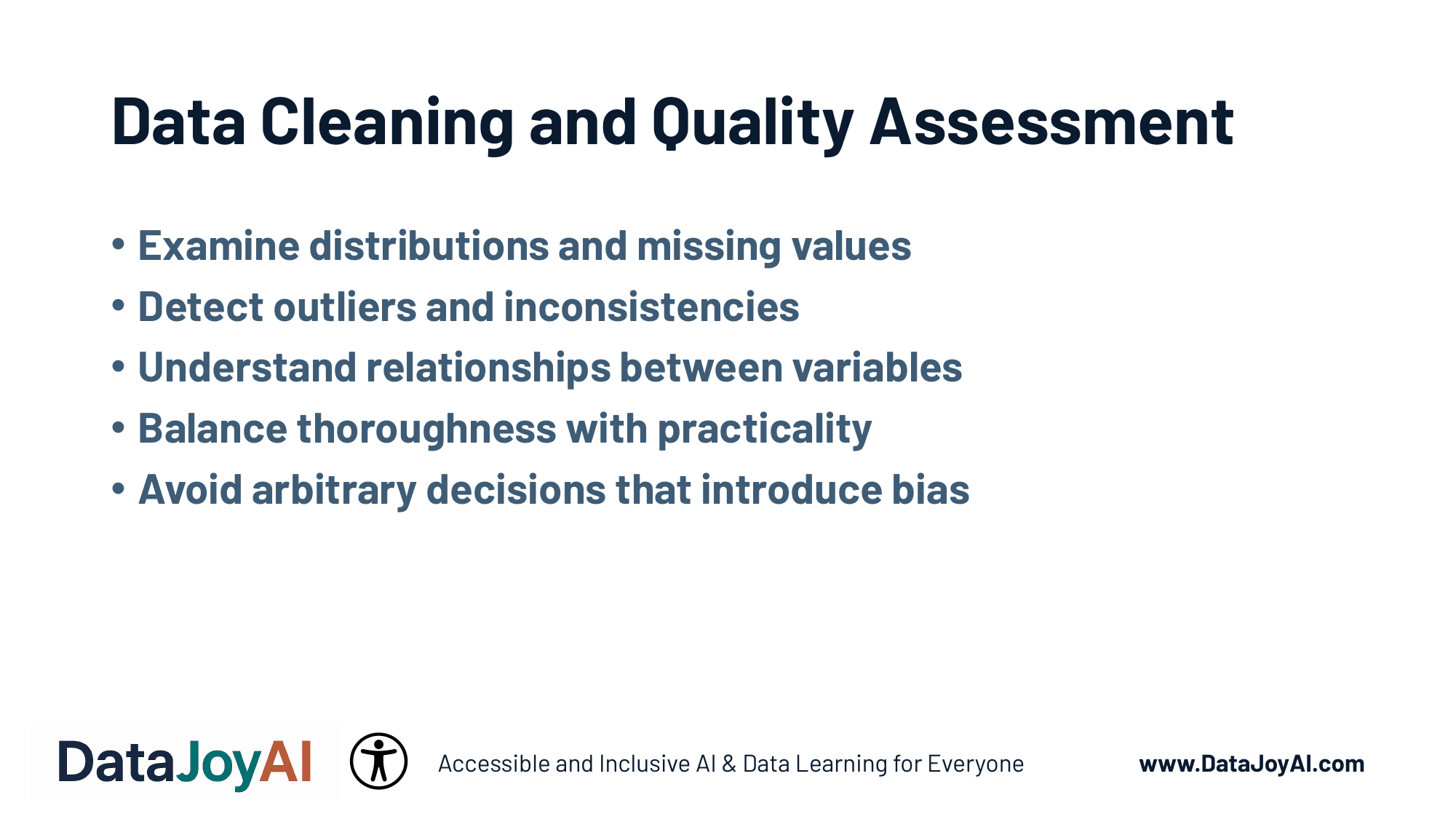

# Data Cleaning and Quality Assessment
Examine distributions and missing values
Detect outliers and inconsistencies
Understand relationships between variables
Balance thoroughness with practicality
Avoid arbitrary decisions that introduce bias